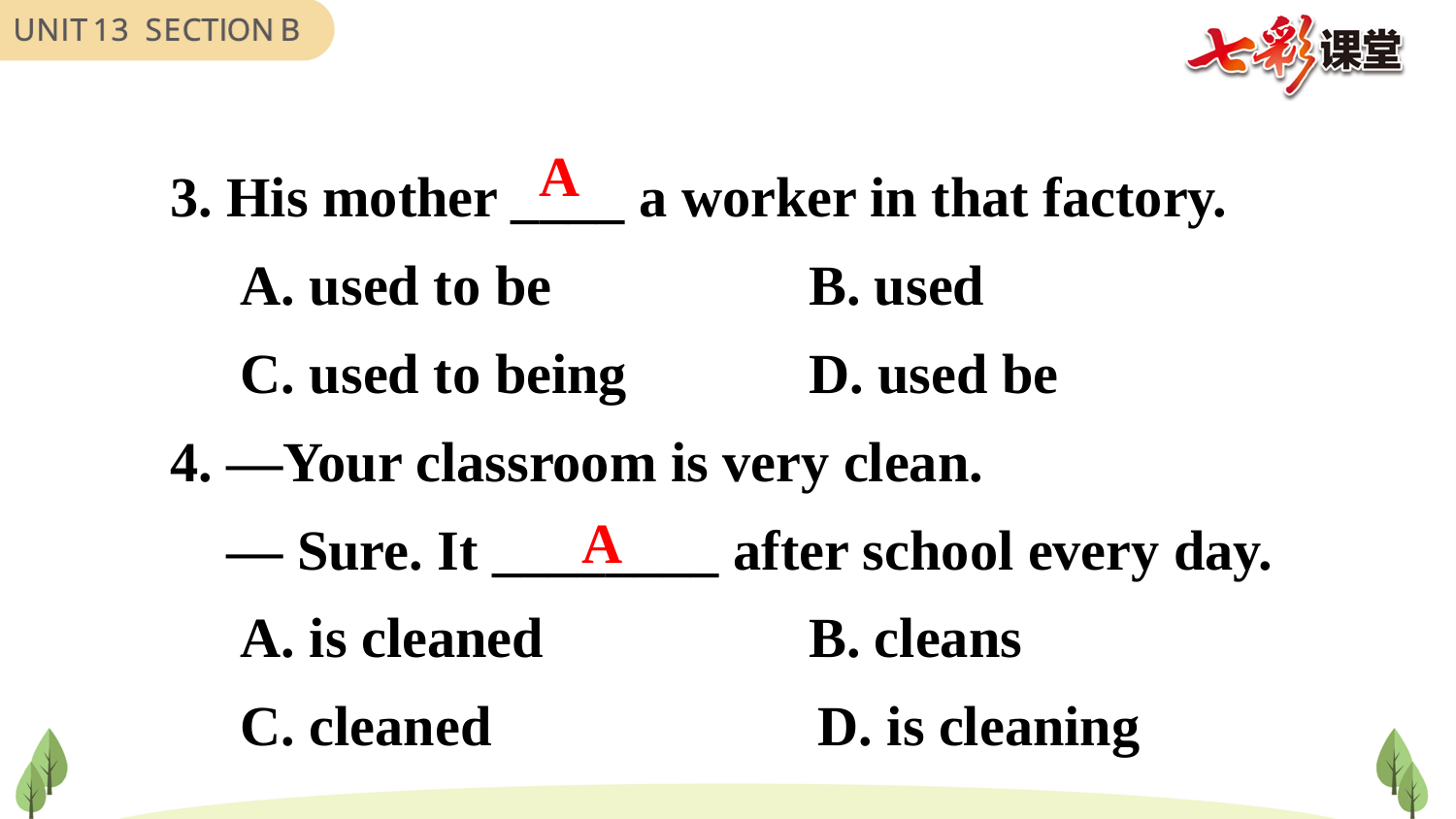

3. His mother ____ a worker in that factory.
     A. used to be		    B. used
     C. used to being	    D. used be
4. —Your classroom is very clean.
    — Sure. It ________ after school every day.
     A. is cleaned        	    B. cleans
     C. cleaned      	               D. is cleaning
A
A